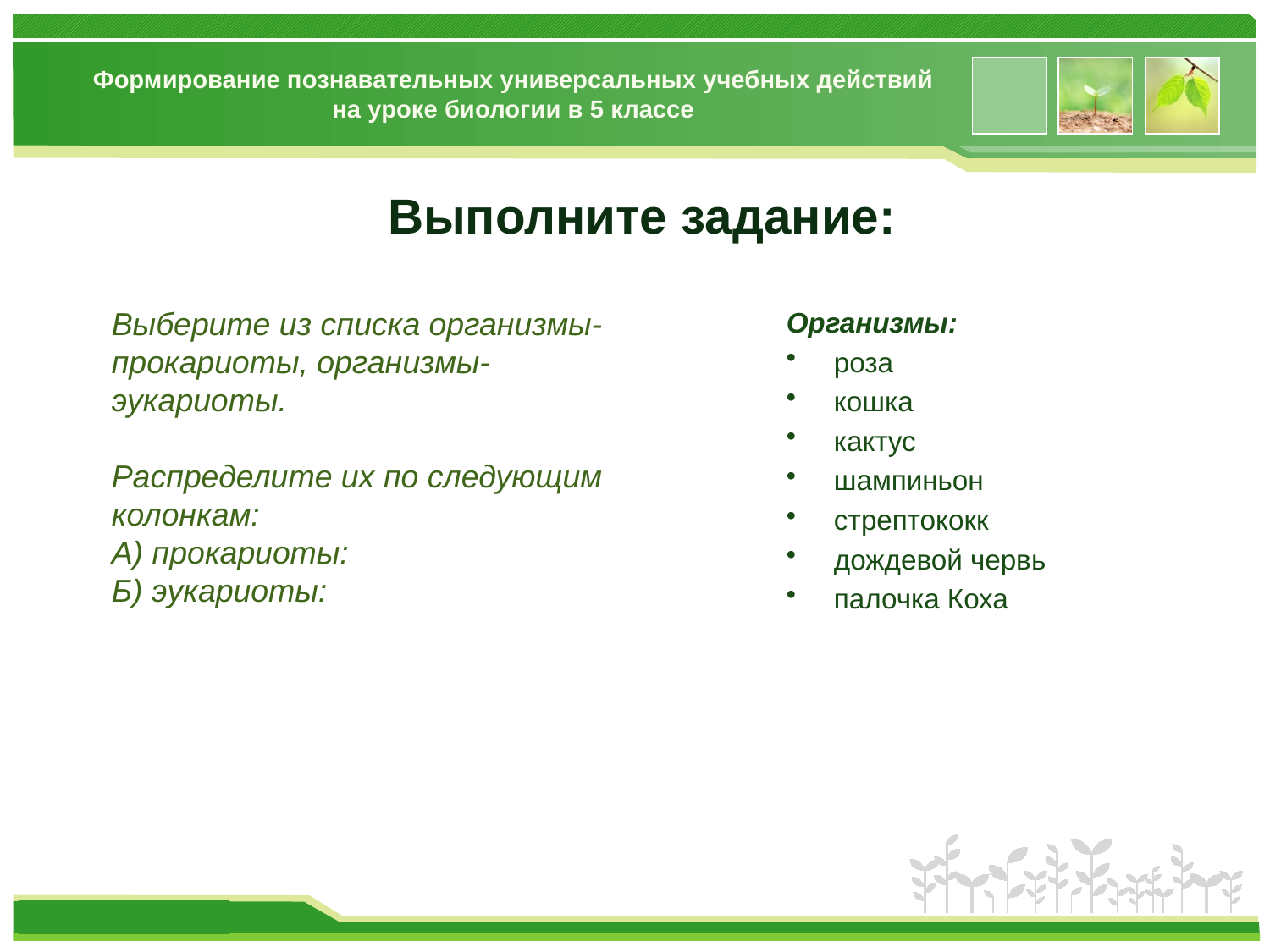

# Формирование познавательных универсальных учебных действий на уроке биологии в 5 классе
 Выполните задание:
Выберите из списка организмы-прокариоты, организмы-эукариоты.

Распределите их по следующим колонкам:
А) прокариоты:
Б) эукариоты:
Организмы:
роза
кошка
кактус
шампиньон
стрептококк
дождевой червь
палочка Коха